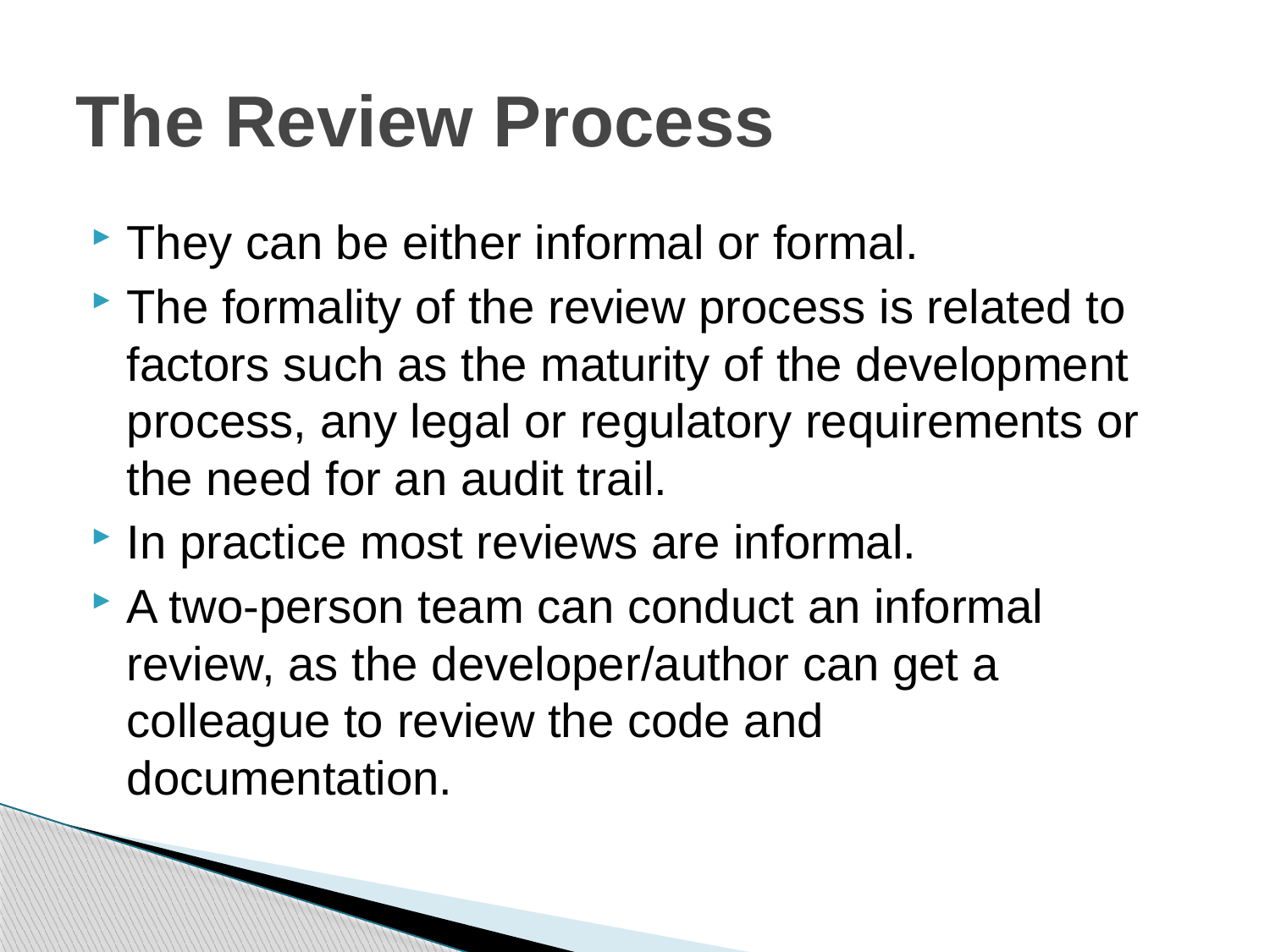

# The Review Process
They can be either informal or formal.
The formality of the review process is related to factors such as the maturity of the development process, any legal or regulatory requirements or the need for an audit trail.
In practice most reviews are informal.
A two-person team can conduct an informal review, as the developer/author can get a colleague to review the code and documentation.